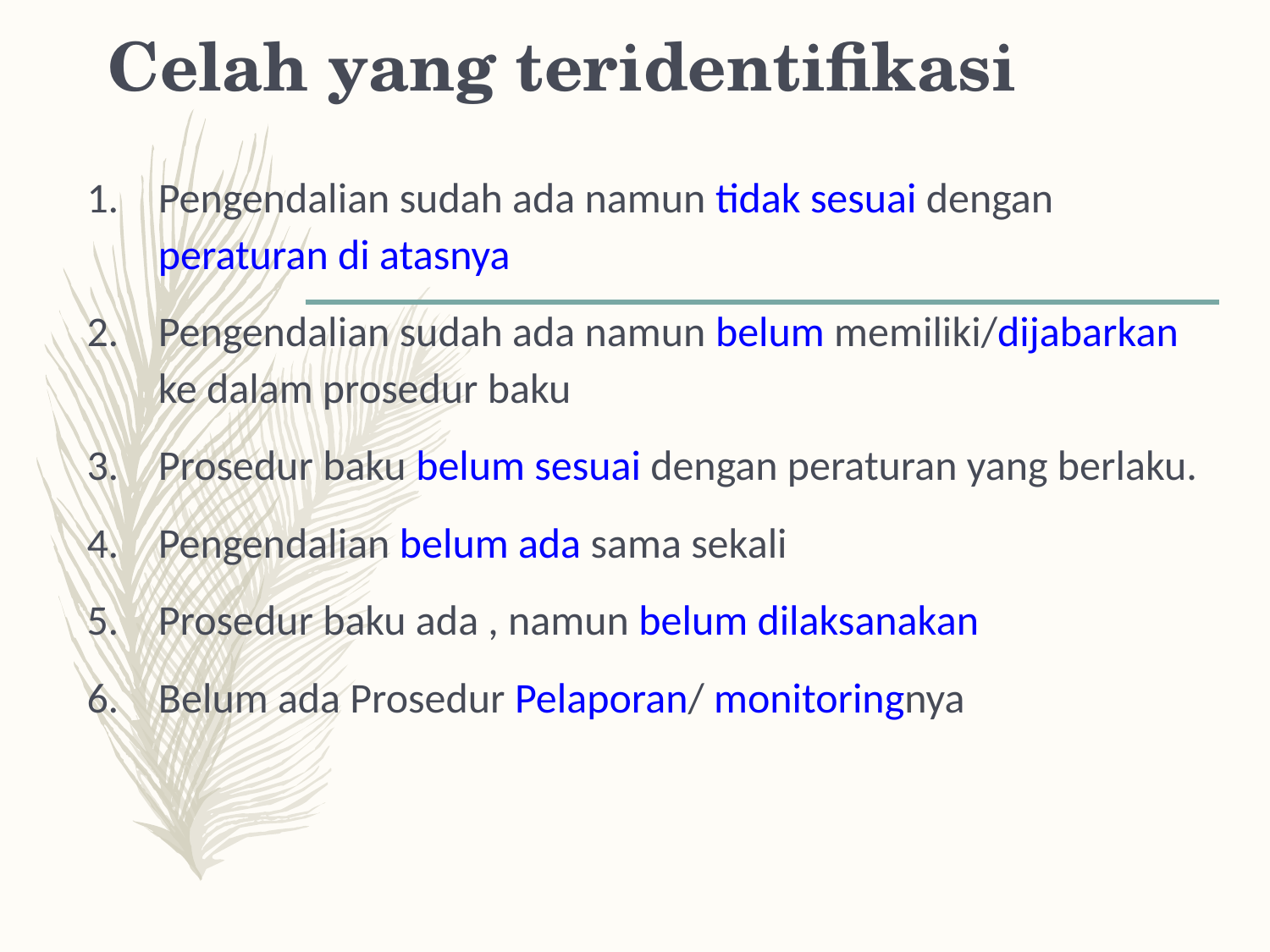

# Celah yang teridentifikasi
Pengendalian sudah ada namun tidak sesuai dengan peraturan di atasnya
Pengendalian sudah ada namun belum memiliki/dijabarkan ke dalam prosedur baku
Prosedur baku belum sesuai dengan peraturan yang berlaku.
Pengendalian belum ada sama sekali
Prosedur baku ada , namun belum dilaksanakan
Belum ada Prosedur Pelaporan/ monitoringnya